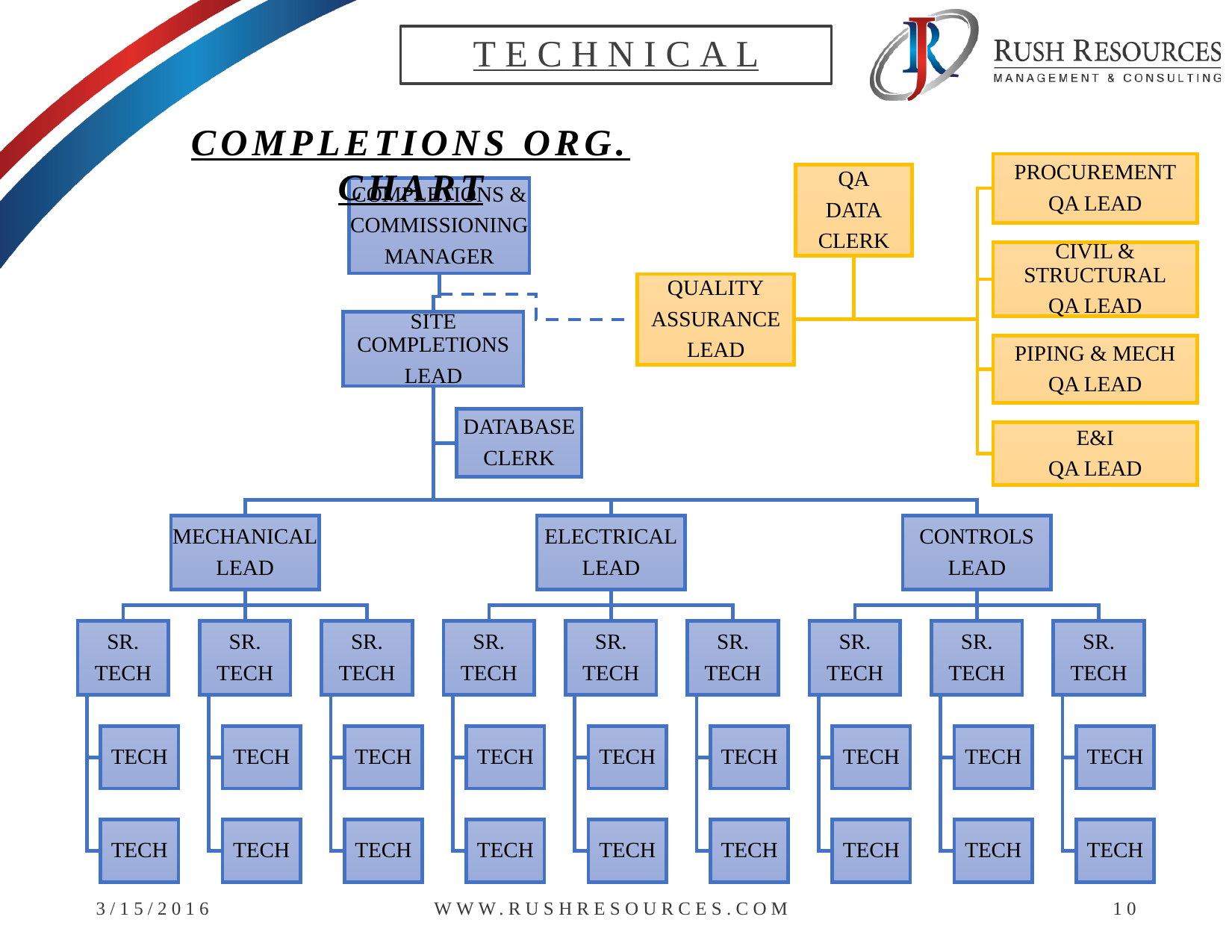

# TECHNICAL
Completions Org. Chart
Quality
Assurance
Lead
Procurement
QA Lead
Civil & Structural
QA Lead
Piping & Mech
QA Lead
E&I
QA Lead
QA
Data
Clerk
Completions &
Commissioning
Manager
Site Completions
Lead
Mechanical
Lead
Sr.
Tech
Tech
Tech
Sr.
Tech
Tech
Tech
Sr.
Tech
Tech
Tech
Electrical
Lead
Sr.
Tech
Tech
Tech
Sr.
Tech
Tech
Tech
Sr.
Tech
Tech
Tech
Controls
Lead
Sr.
Tech
Tech
Tech
Sr.
Tech
Tech
Tech
Sr.
Tech
Tech
Tech
Database
Clerk
3/15/2016
WWW.RUSHRESOURCES.COM
10